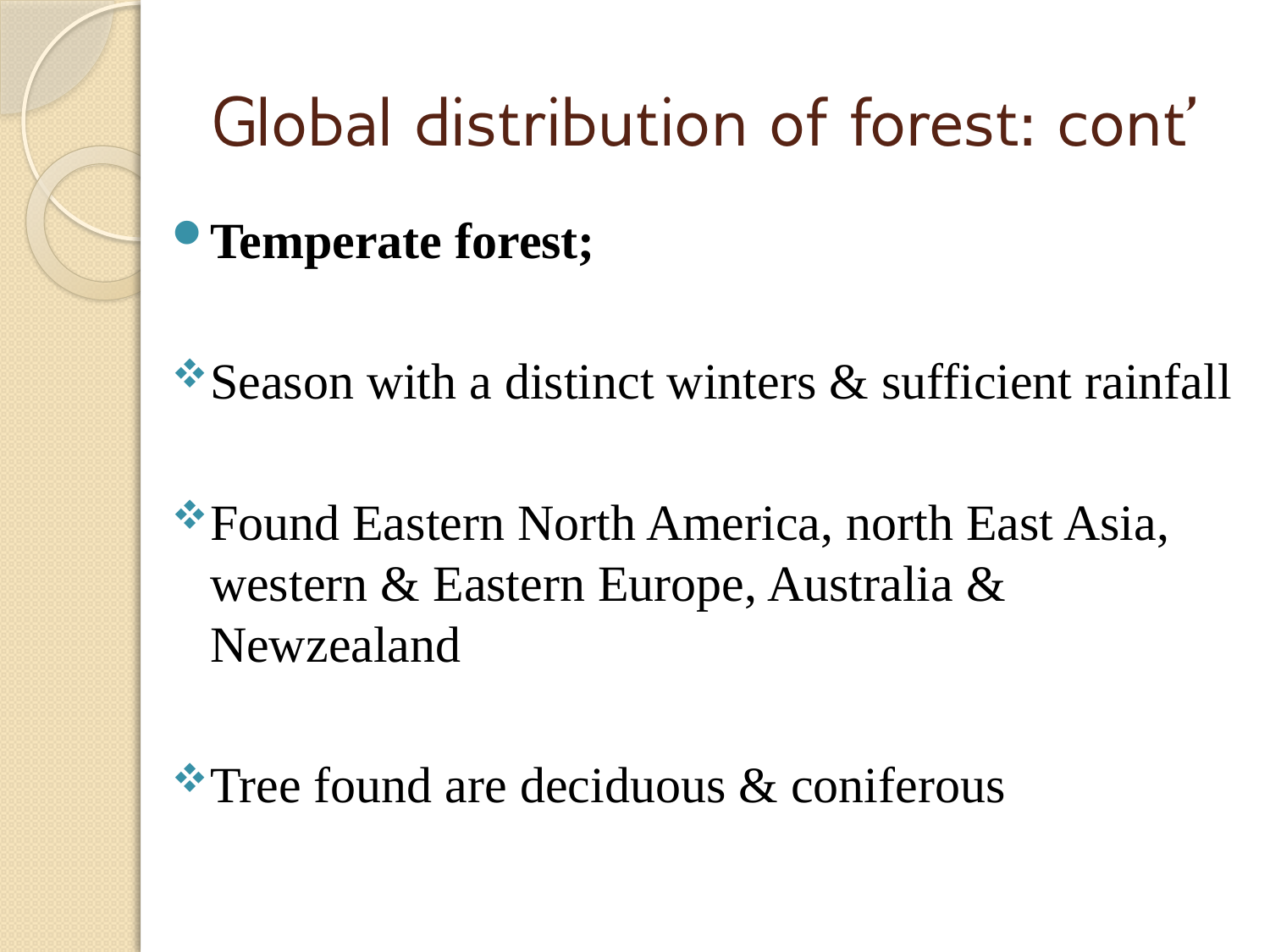

# Global distribution of forest: cont’
Temperate forest;

Season with a distinct winters & sufficient rainfall

Found Eastern North America, north East Asia, western & Eastern Europe, Australia & Newzealand

Tree found are deciduous & coniferous